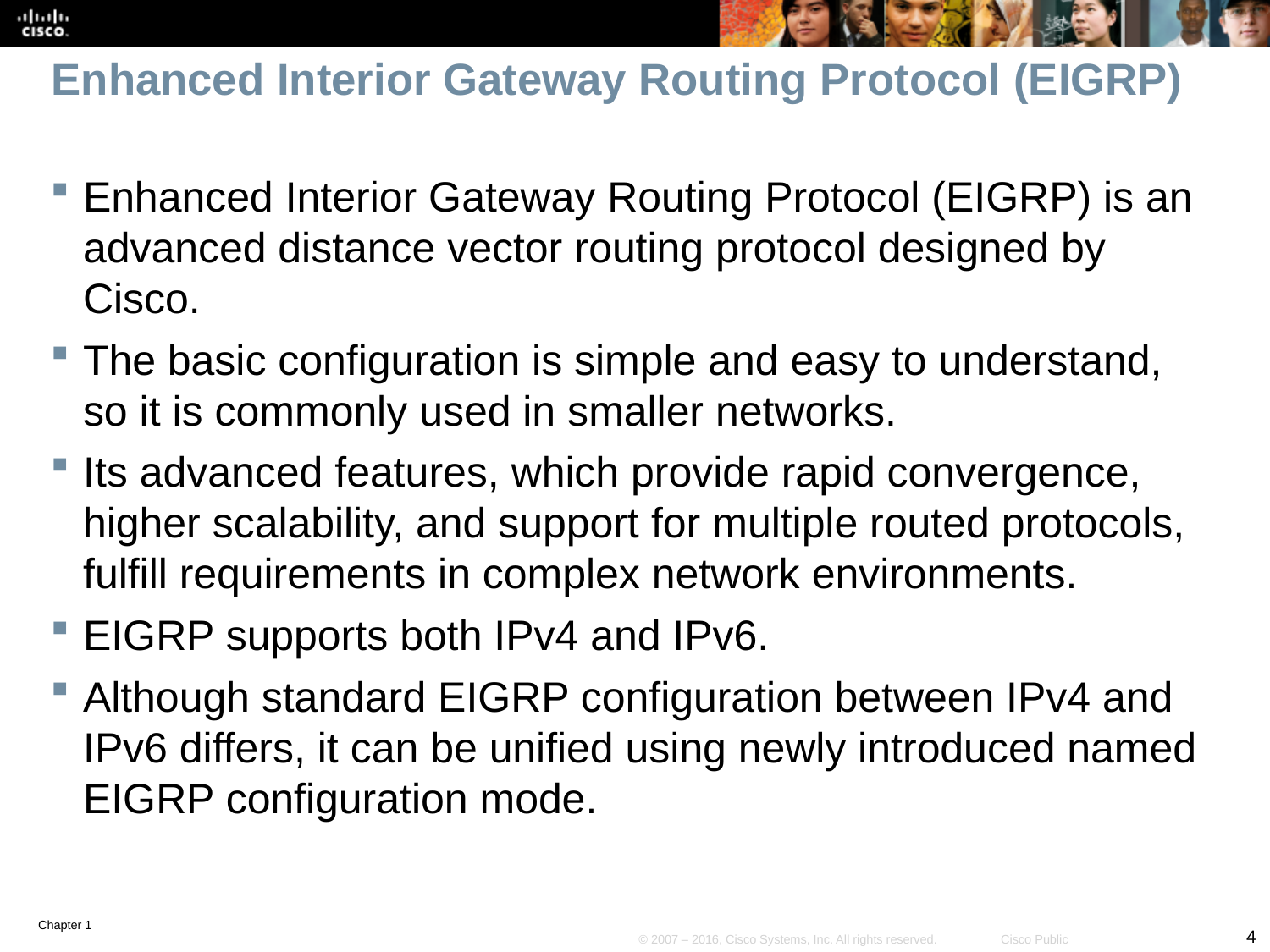

# Enhanced Interior Gateway Routing Protocol (EIGRP)
Enhanced Interior Gateway Routing Protocol (EIGRP) is an advanced distance vector routing protocol designed by Cisco.
The basic configuration is simple and easy to understand, so it is commonly used in smaller networks.
Its advanced features, which provide rapid convergence, higher scalability, and support for multiple routed protocols, fulfill requirements in complex network environments.
EIGRP supports both IPv4 and IPv6.
Although standard EIGRP configuration between IPv4 and IPv6 differs, it can be unified using newly introduced named EIGRP configuration mode.